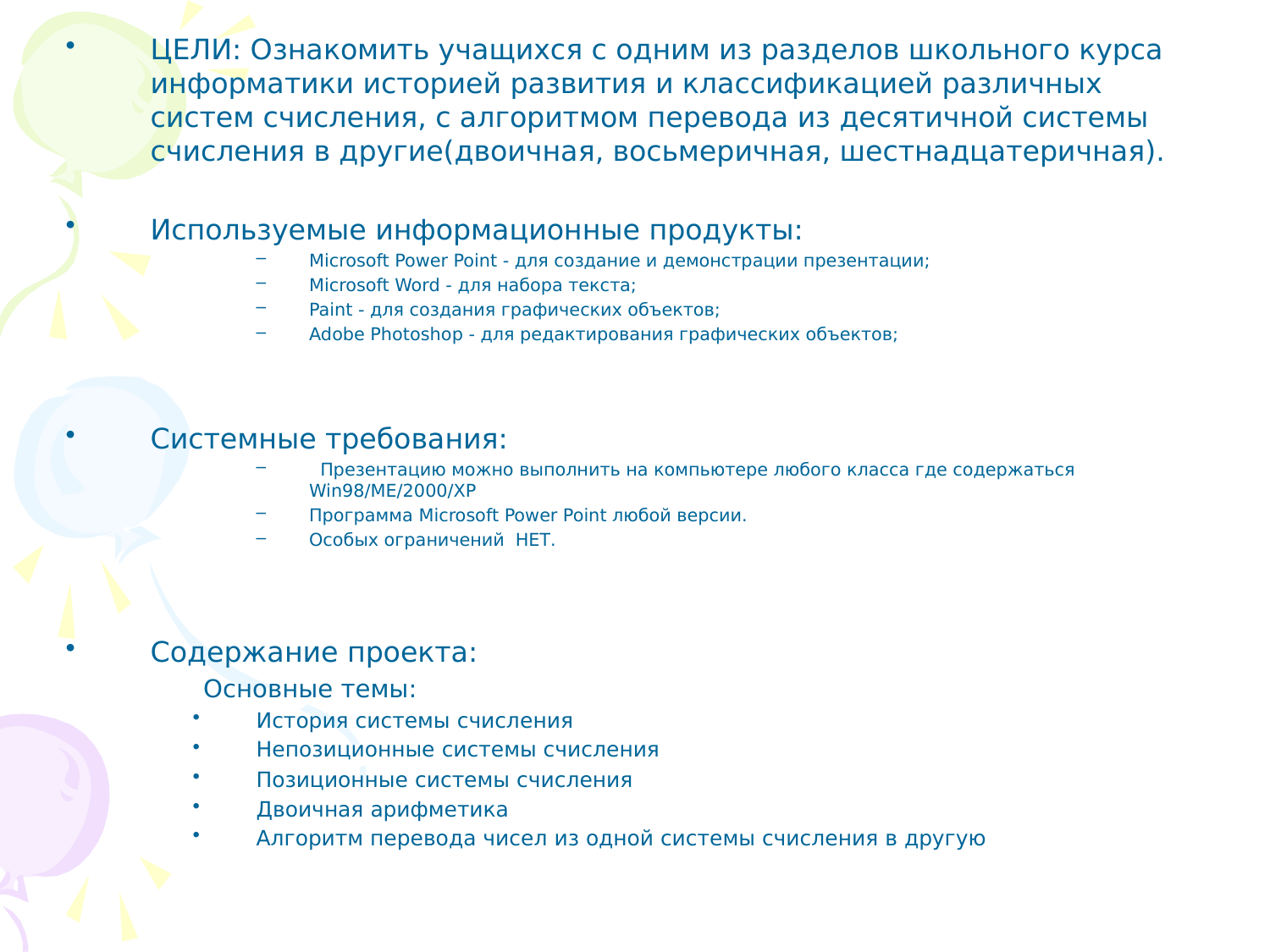

ЦЕЛИ: Ознакомить учащихся с одним из разделов школьного курса информатики историей развития и классификацией различных систем счисления, с алгоритмом перевода из десятичной системы счисления в другие(двоичная, восьмеричная, шестнадцатеричная).

Используемые информационные продукты:
Microsoft Power Point - для создание и демонстрации презентации;
Microsoft Word - для набора текста;
Paint - для создания графических объектов;
Adobe Photoshop - для редактирования графических объектов;

Системные требования:
  Презентацию можно выполнить на компьютере любого класса где содержаться Win98/ME/2000/XP
Программа Microsoft Power Point любой версии.
Особых ограничений  НЕТ.

Содержание проекта:
	Основные темы:
История системы счисления
Непозиционные системы счисления
Позиционные системы счисления
Двоичная арифметика
Алгоритм перевода чисел из одной системы счисления в другую